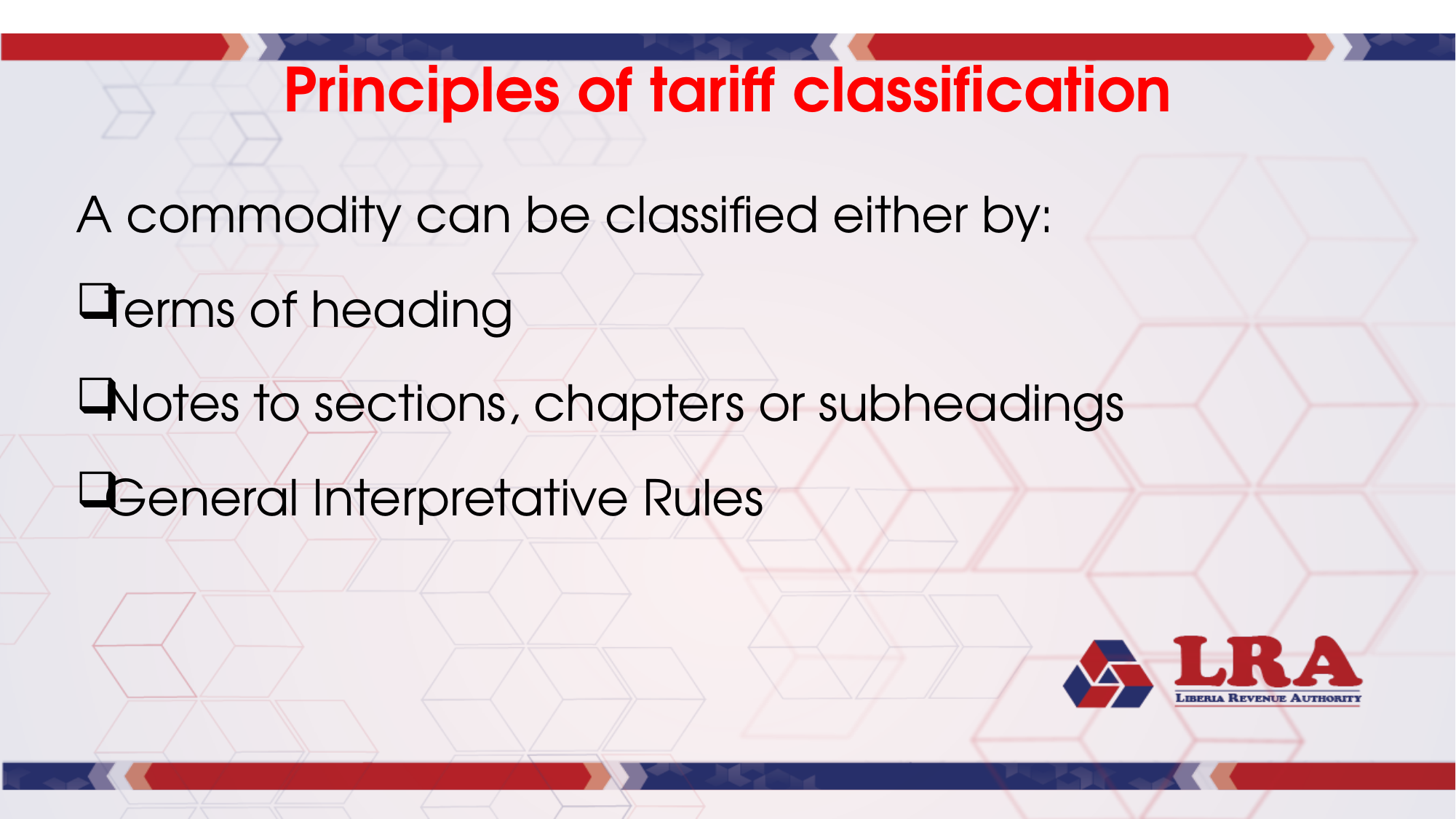

# Principles of tariff classification
A commodity can be classified either by:
Terms of heading
Notes to sections, chapters or subheadings
General Interpretative Rules